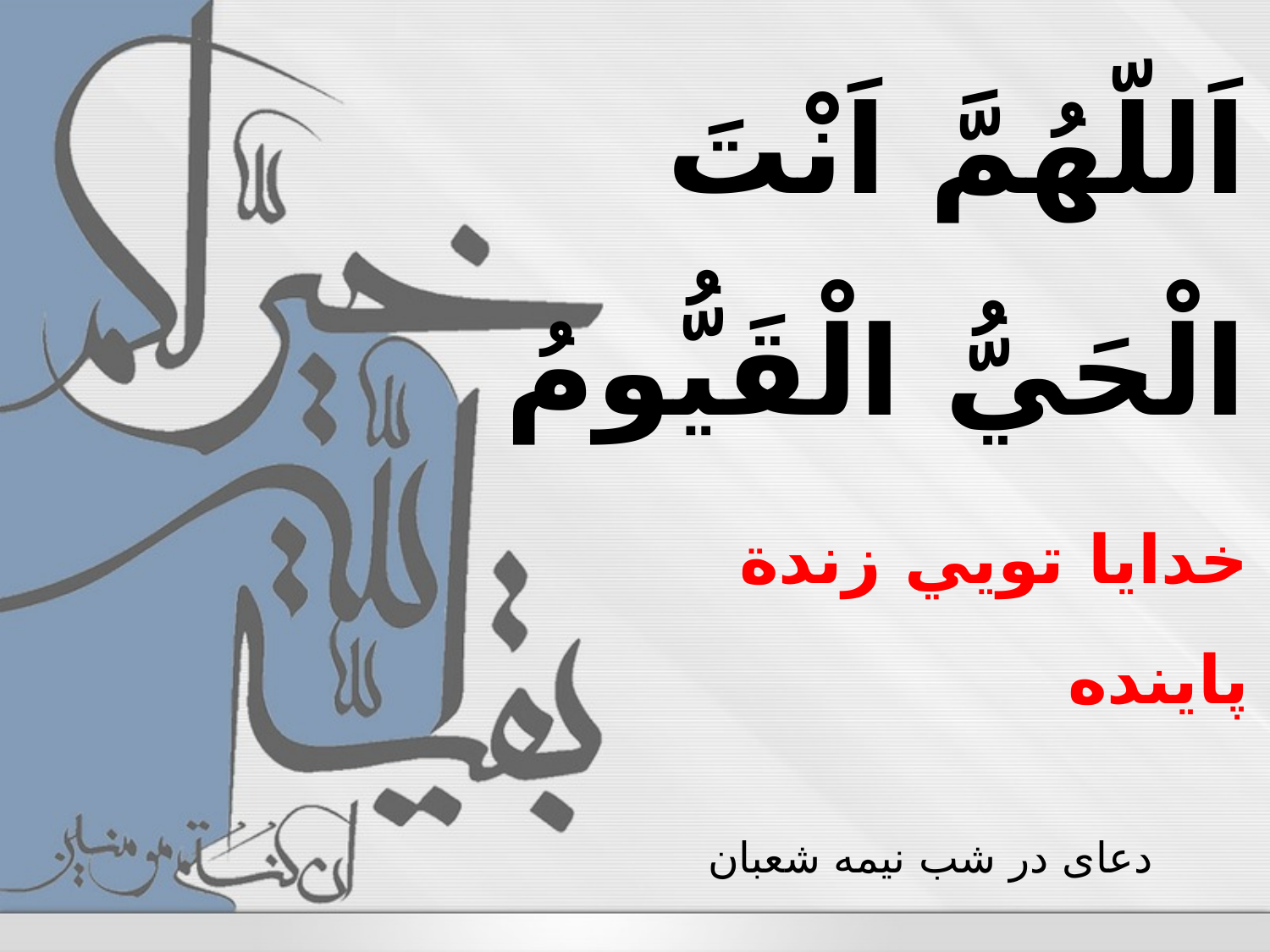

اَللّهُمَّ اَنْتَ الْحَيُّ الْقَيُّومُ
خدایا تویي زندة پاینده